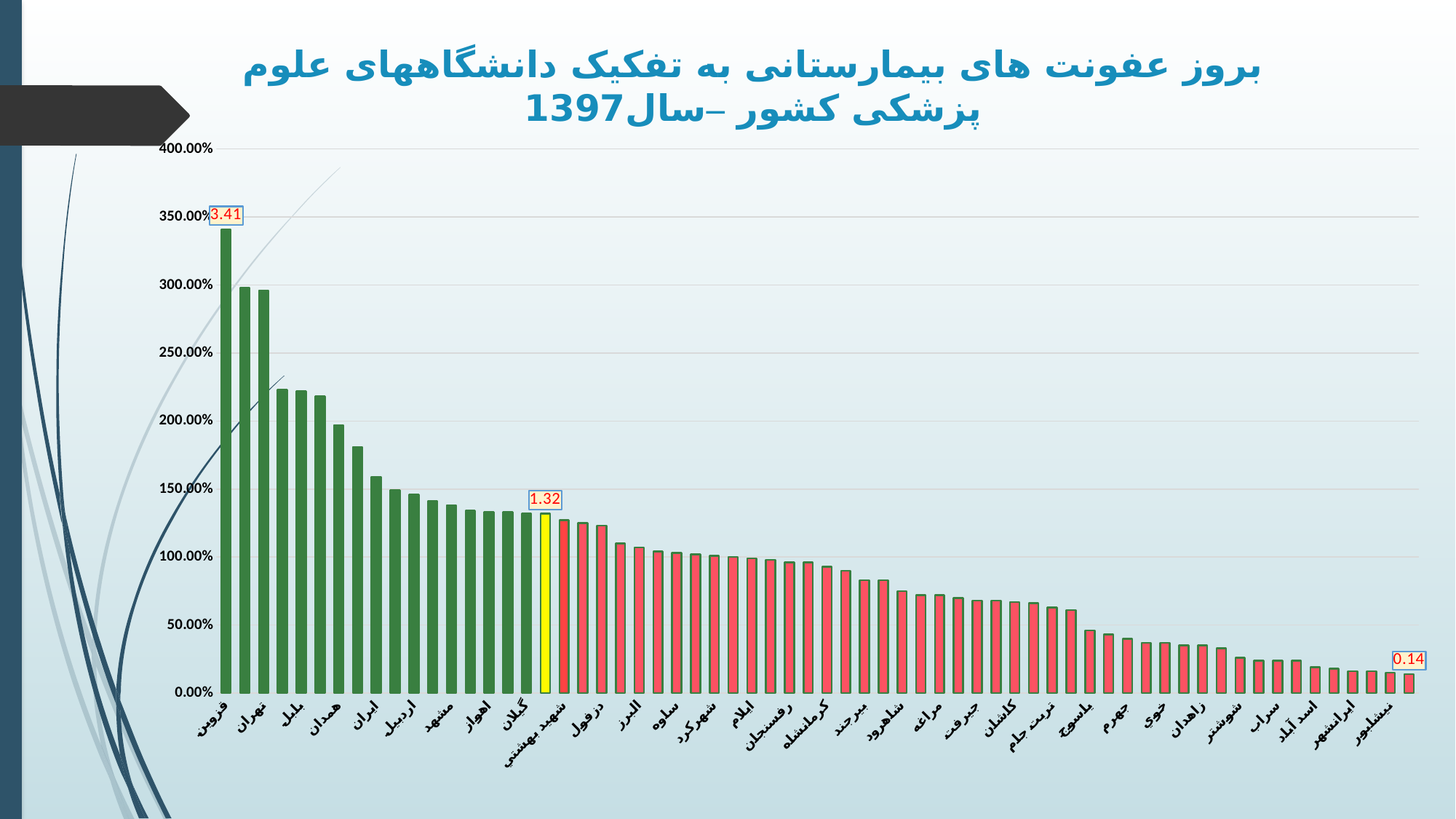

# بروز عفونت های بیمارستانی به تفکیک دانشگاههای علوم پزشکی کشور –سال1397

### Chart

| Category | درصد (%) |
|---|---|
| قزوين | 3.41 |
| زنجان | 2.98 |
| تهران | 2.96 |
| سيرجان | 2.23 |
| بابل | 2.22 |
| بوشهر | 2.18 |
| همدان | 1.97 |
| شيراز | 1.81 |
| ايران | 1.59 |
| اصفهان | 1.49 |
| اردبيل | 1.46 |
| هرمزگان | 1.41 |
| مشهد | 1.38 |
| مازندران | 1.34 |
| اهواز | 1.33 |
| گلستان | 1.33 |
| گيلان | 1.32 |
| کل کشور | 1.32 |
| شهيد بهشتي | 1.27 |
| تبريز | 1.25 |
| دزفول | 1.23 |
| تربت حيدريه | 1.1 |
| البرز | 1.07 |
| اراک | 1.04 |
| ساوه | 1.03 |
| کردستان | 1.02 |
| شهرکرد | 1.01 |
| لرستان | 1.0 |
| ايلام | 0.99 |
| کرمان | 0.98 |
| رفسنجان | 0.96 |
| فسا | 0.96 |
| کرمانشاه | 0.93 |
| يزد | 0.9 |
| بيرجند | 0.83 |
| سبزوار | 0.83 |
| شاهرود | 0.75 |
| اروميه | 0.72 |
| مراغه | 0.72 |
| قم | 0.7 |
| جيرفت | 0.68 |
| گناباد | 0.68 |
| کاشان | 0.67 |
| سمنان | 0.66 |
| تربت جام | 0.63 |
| خراسان شمالي | 0.61 |
| ياسوج | 0.46 |
| گراش | 0.43 |
| جهرم | 0.4 |
| اسفراين | 0.37 |
| خوي | 0.37 |
| بهبهان | 0.35 |
| زاهدان | 0.35 |
| آبادان | 0.33 |
| شوشتر | 0.26 |
| بم | 0.24 |
| سراب | 0.24 |
| لارستان | 0.24 |
| اسد آباد | 0.19 |
| خمين | 0.18 |
| ايرانشهر | 0.16 |
| خلخال | 0.16 |
| نيشابور | 0.15 |
| زابل | 0.14 |